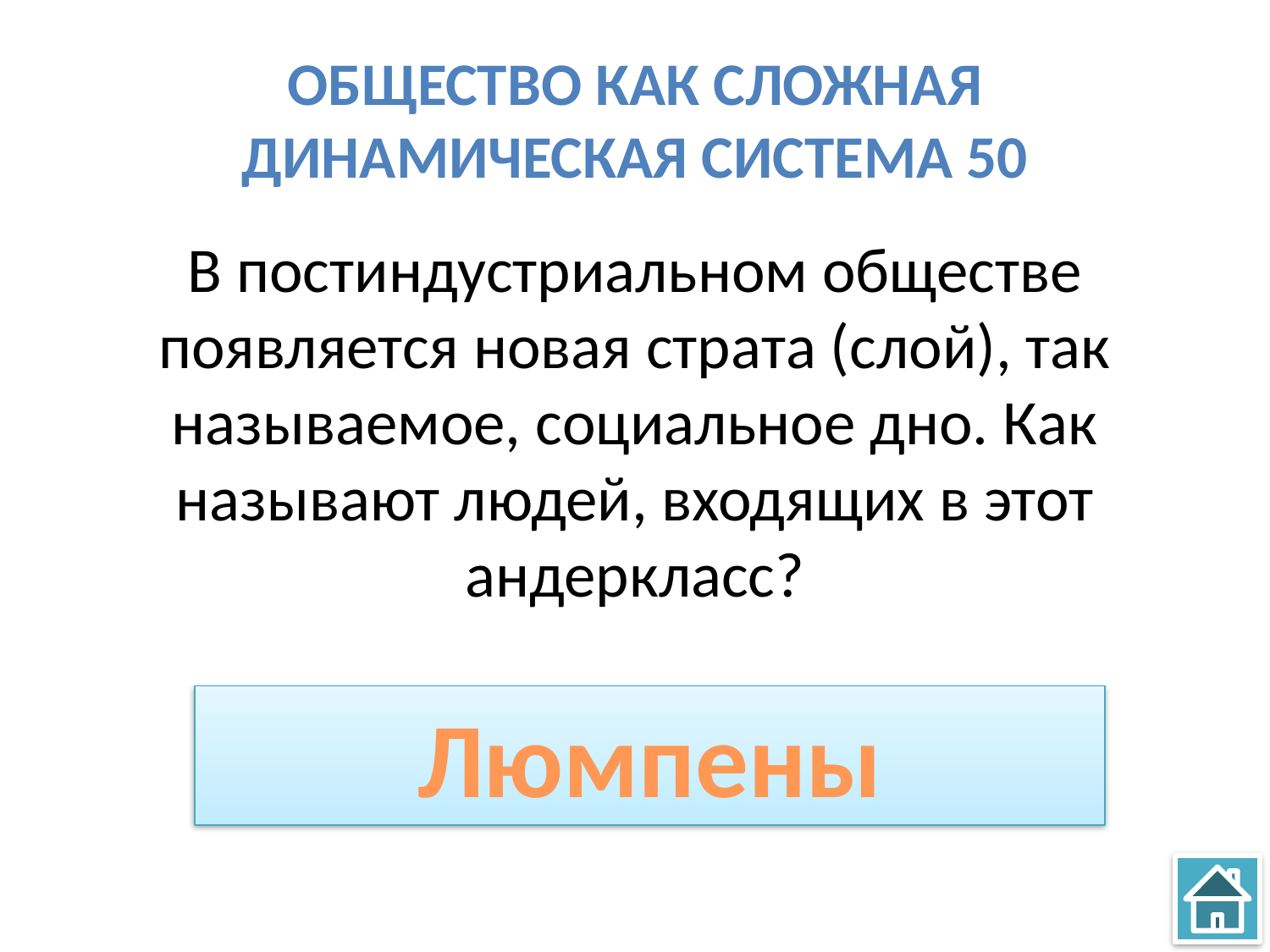

# Общество как сложная динамическая система 50
В постиндустриальном обществе появляется новая страта (слой), так называемое, социальное дно. Как называют людей, входящих в этот андеркласс?
Люмпены